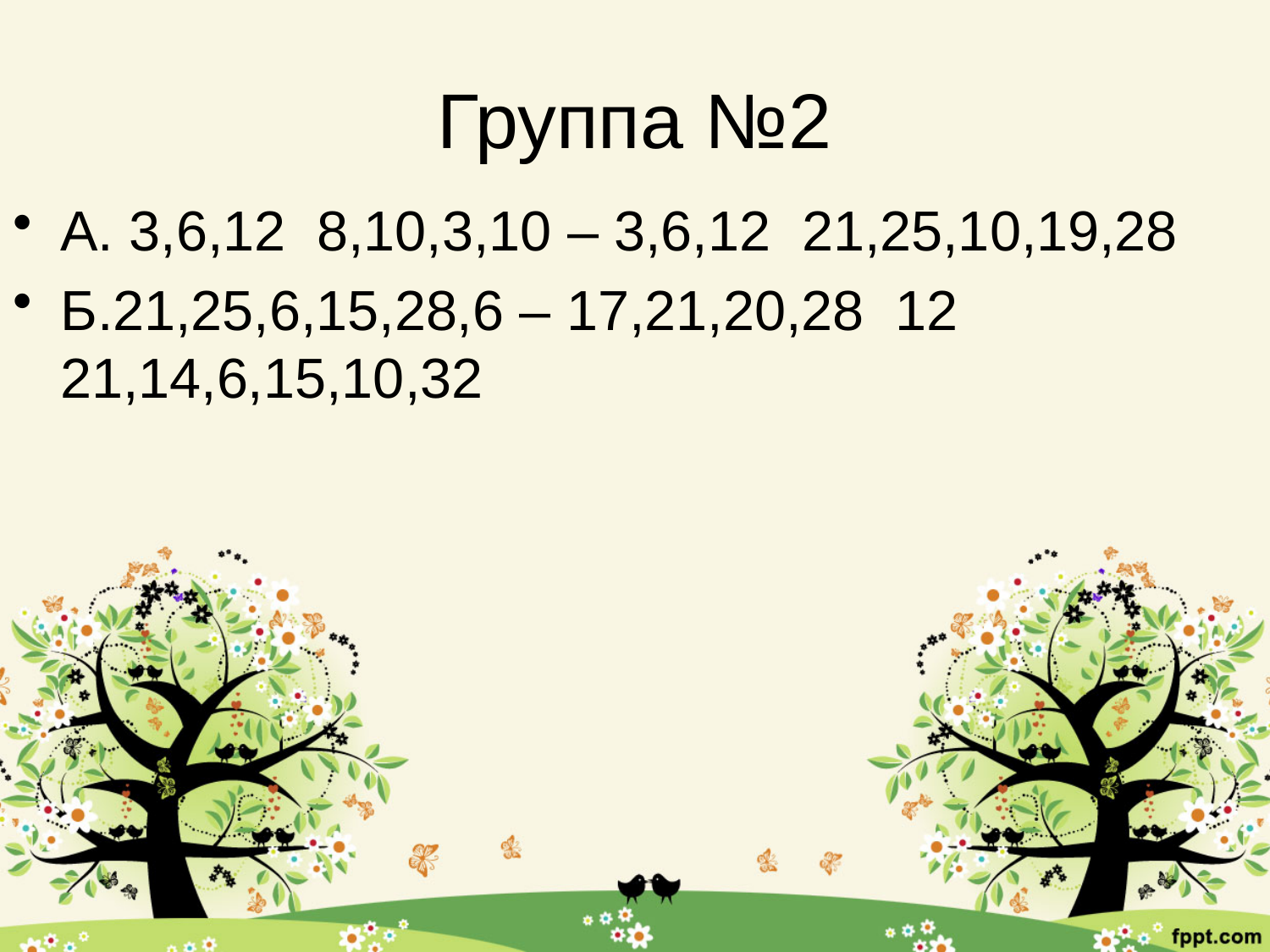

# Группа №2
А. 3,6,12  8,10,3,10 – 3,6,12  21,25,10,19,28
Б.21,25,6,15,28,6 – 17,21,20,28  12  21,14,6,15,10,32